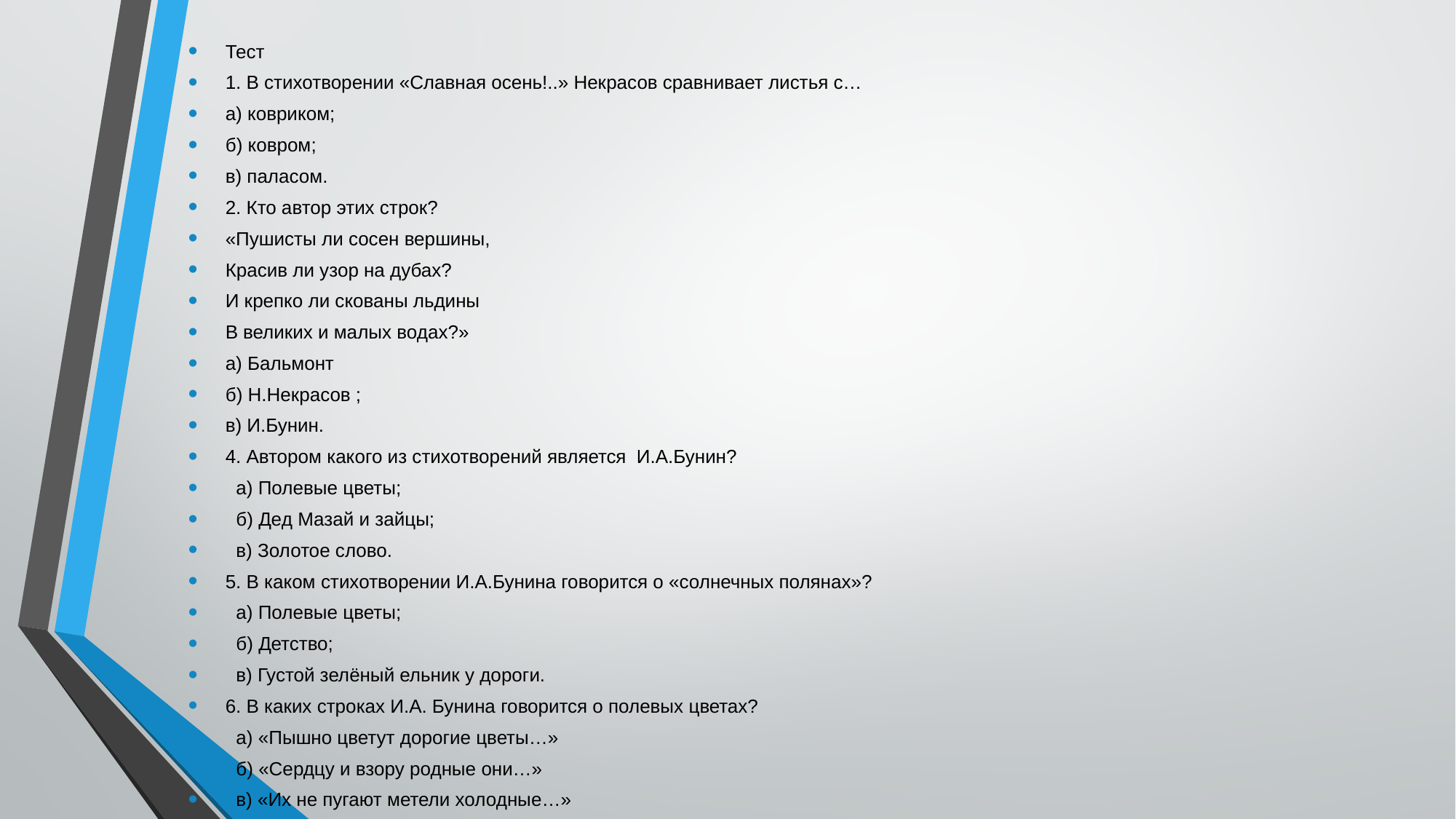

Тест
1. В стихотворении «Славная осень!..» Некрасов сравнивает листья с…
а) ковриком;
б) ковром;
в) паласом.
2. Кто автор этих строк?
«Пушисты ли сосен вершины,
Красив ли узор на дубах?
И крепко ли скованы льдины
В великих и малых водах?»
а) Бальмонт
б) Н.Некрасов ;
в) И.Бунин.
4. Автором какого из стихотворений является  И.А.Бунин?
  а) Полевые цветы;
  б) Дед Мазай и зайцы;
  в) Золотое слово.
5. В каком стихотворении И.А.Бунина говорится о «солнечных полянах»?
  а) Полевые цветы;
  б) Детство;
  в) Густой зелёный ельник у дороги.
6. В каких строках И.А. Бунина говорится о полевых цветах?
  а) «Пышно цветут дорогие цветы…»
  б) «Сердцу и взору родные они…»
  в) «Их не пугают метели холодные…»
#